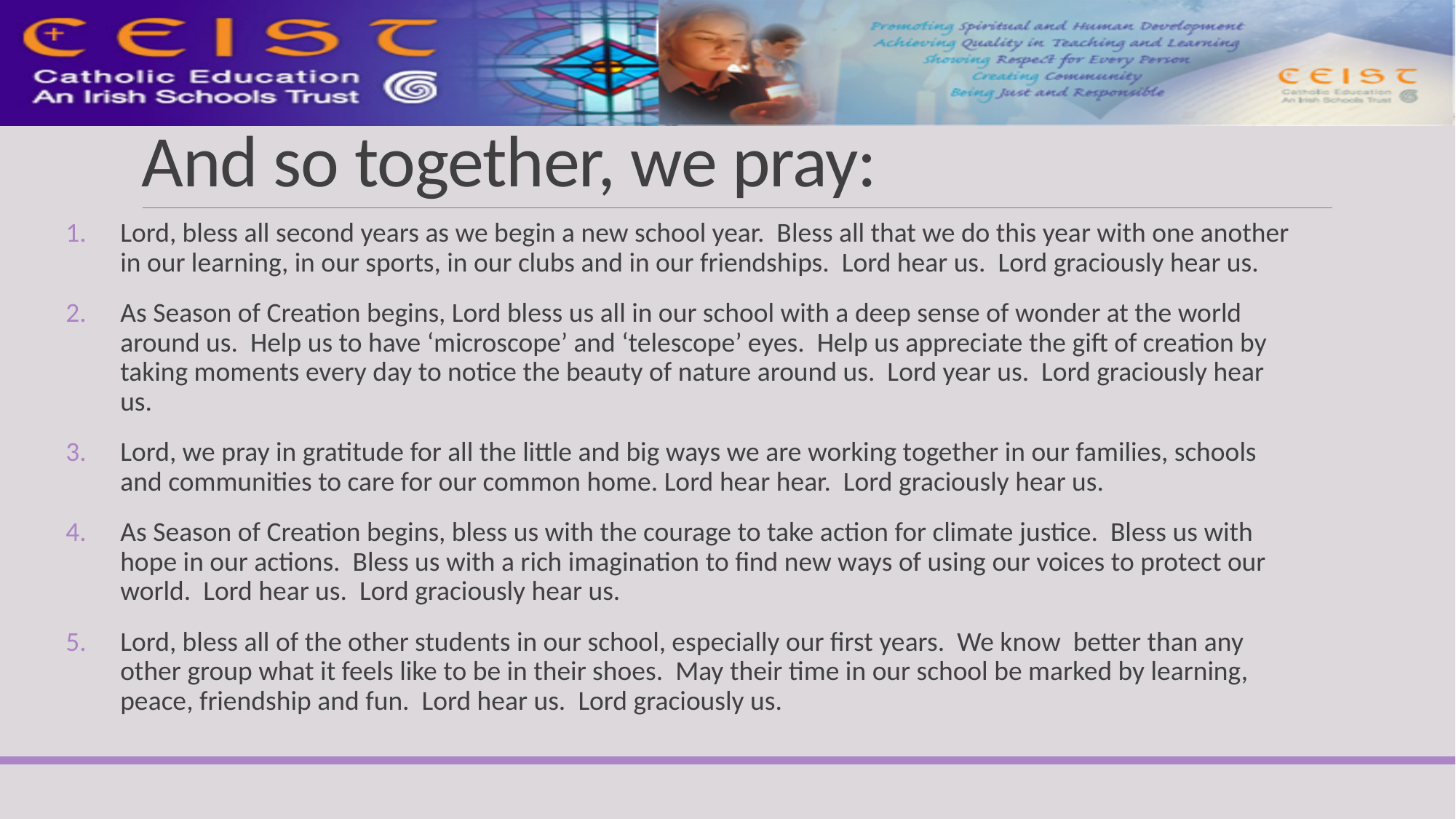

# And so together, we pray:

Lord, bless all second years as we begin a new school year.  Bless all that we do this year with one another in our learning, in our sports, in our clubs and in our friendships.  Lord hear us.  Lord graciously hear us.
As Season of Creation begins, Lord bless us all in our school with a deep sense of wonder at the world around us.  Help us to have ‘microscope’ and ‘telescope’ eyes.  Help us appreciate the gift of creation by taking moments every day to notice the beauty of nature around us.  Lord year us.  Lord graciously hear us.
Lord, we pray in gratitude for all the little and big ways we are working together in our families, schools and communities to care for our common home. Lord hear hear.  Lord graciously hear us.
As Season of Creation begins, bless us with the courage to take action for climate justice.  Bless us with hope in our actions.  Bless us with a rich imagination to find new ways of using our voices to protect our world.  Lord hear us.  Lord graciously hear us.
Lord, bless all of the other students in our school, especially our first years.  We know  better than any other group what it feels like to be in their shoes.  May their time in our school be marked by learning, peace, friendship and fun.  Lord hear us.  Lord graciously us.